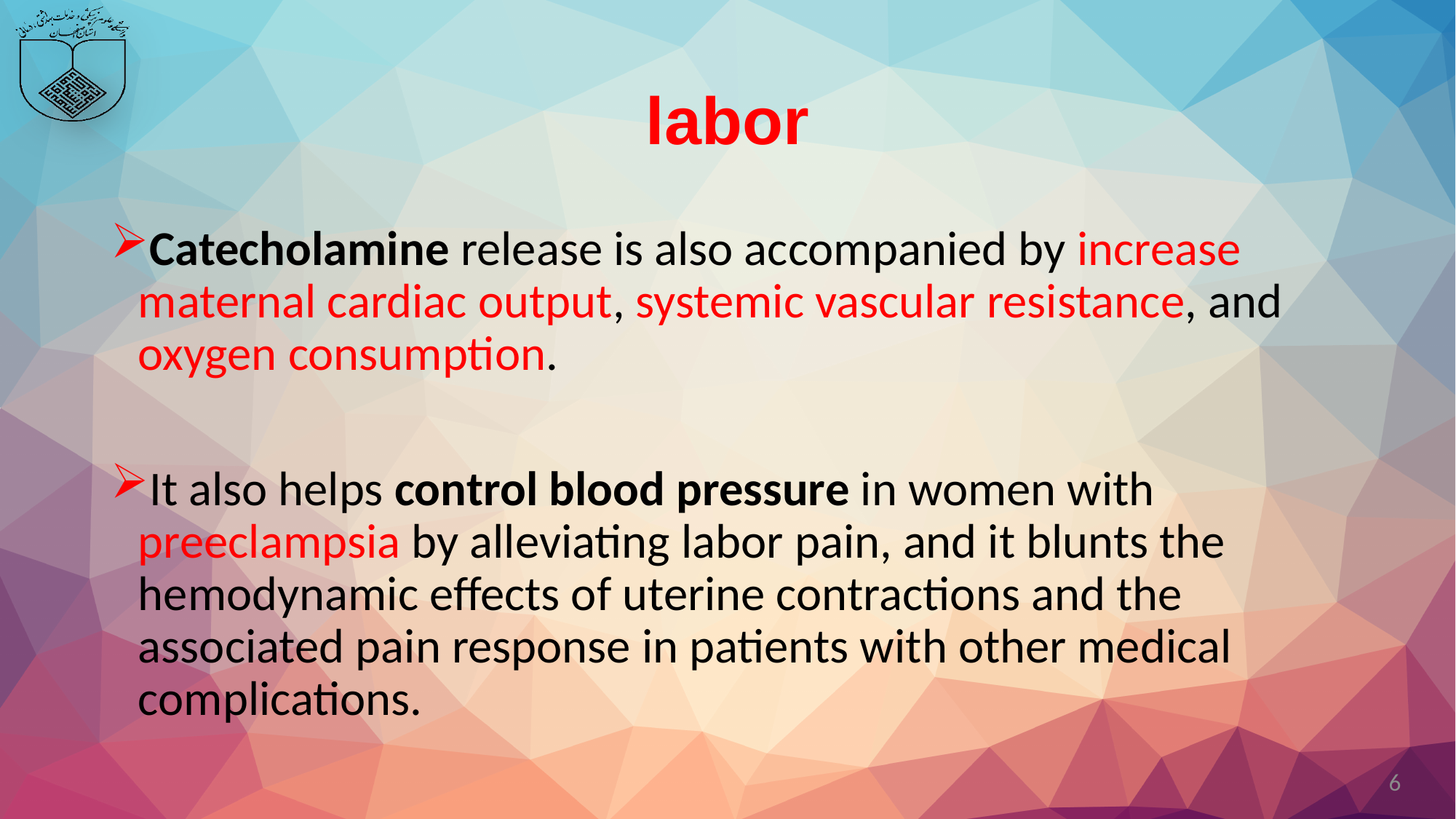

# labor
Catecholamine release is also accompanied by increase maternal cardiac output, systemic vascular resistance, and oxygen consumption.

It also helps control blood pressure in women with preeclampsia by alleviating labor pain, and it blunts the hemodynamic effects of uterine contractions and the associated pain response in patients with other medical complications.

6